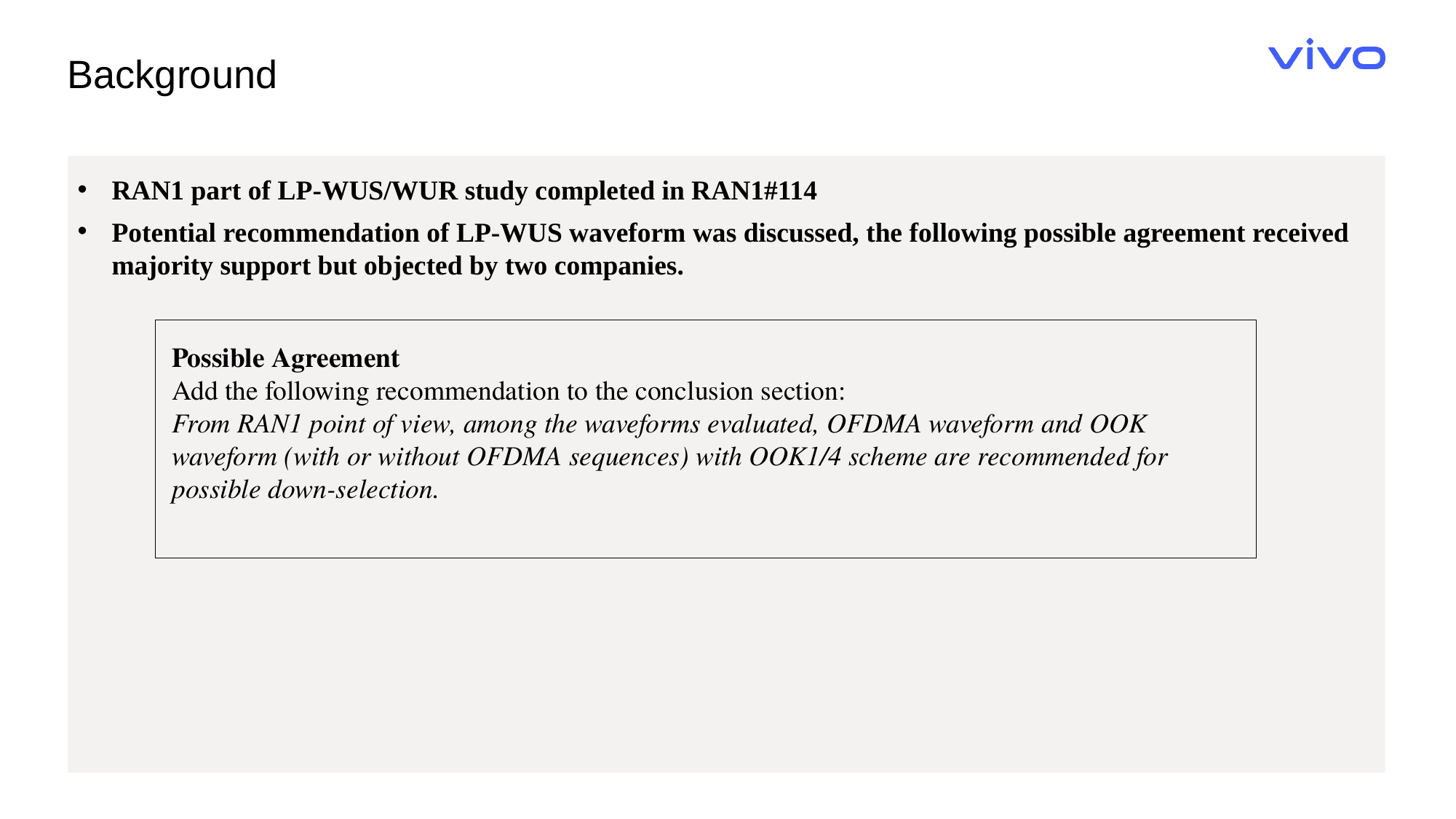

Background
RAN1 part of LP-WUS/WUR study completed in RAN1#114
Potential recommendation of LP-WUS waveform was discussed, the following possible agreement received majority support but objected by two companies.

Possible Agreement
Add the following recommendation to the conclusion section:
From RAN1 point of view, among the waveforms evaluated, OFDMA waveform and OOK waveform (with or without OFDMA sequences) with OOK1/4 scheme are recommended for possible down-selection.